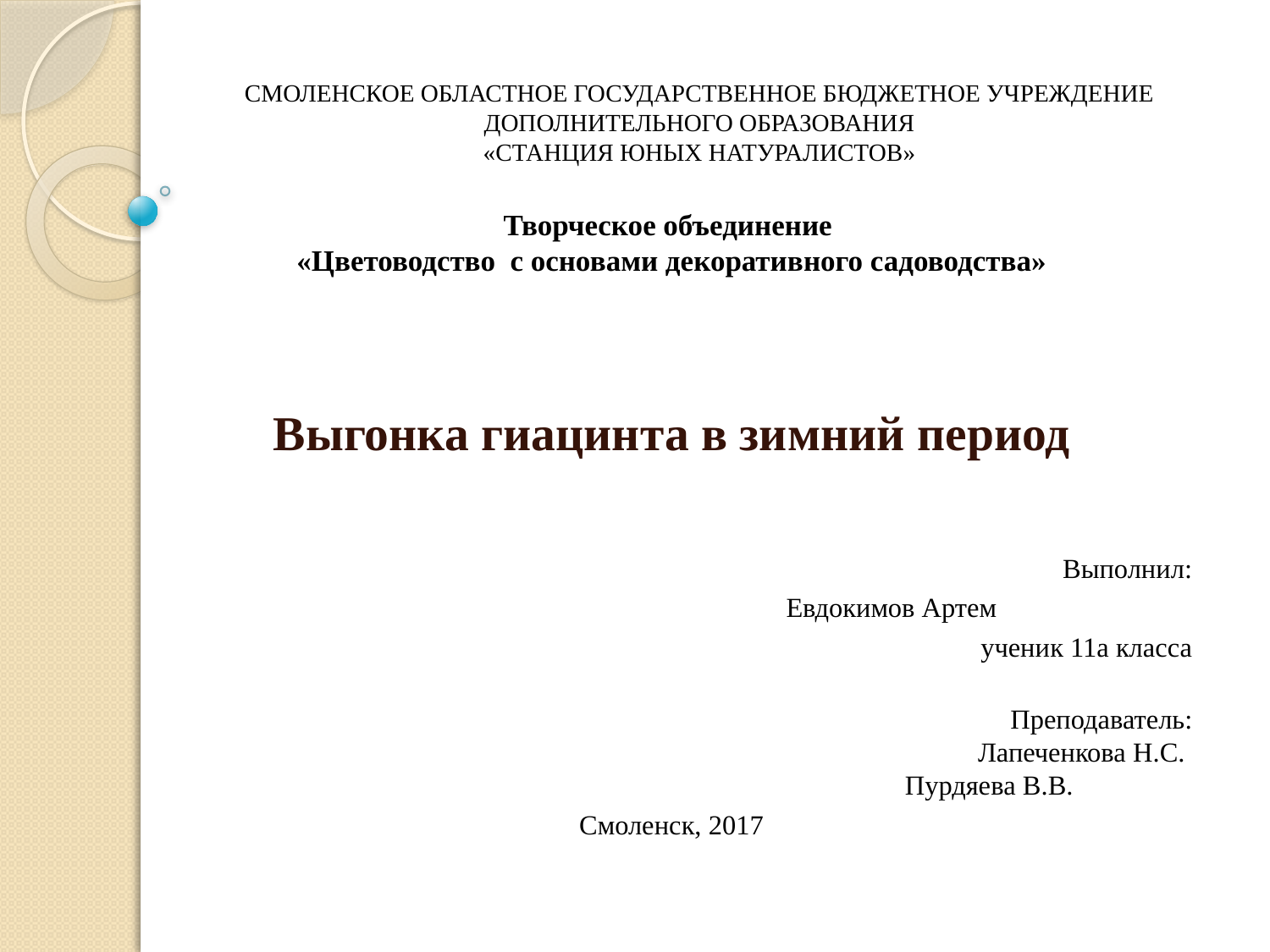

# СМОЛЕНСКОЕ ОБЛАСТНОЕ ГОСУДАРСТВЕННОЕ БЮДЖЕТНОЕ УЧРЕЖДЕНИЕ ДОПОЛНИТЕЛЬНОГО ОБРАЗОВАНИЯ «СТАНЦИЯ ЮНЫХ НАТУРАЛИСТОВ»
Творческое объединение
«Цветоводство  с основами декоративного садоводства»

Выгонка гиацинта в зимний период

Выполнил:
Евдокимов Артем
ученик 11а класса

                Преподаватель:
Лапеченкова Н.С.
                Пурдяева В.В.
Смоленск, 2017